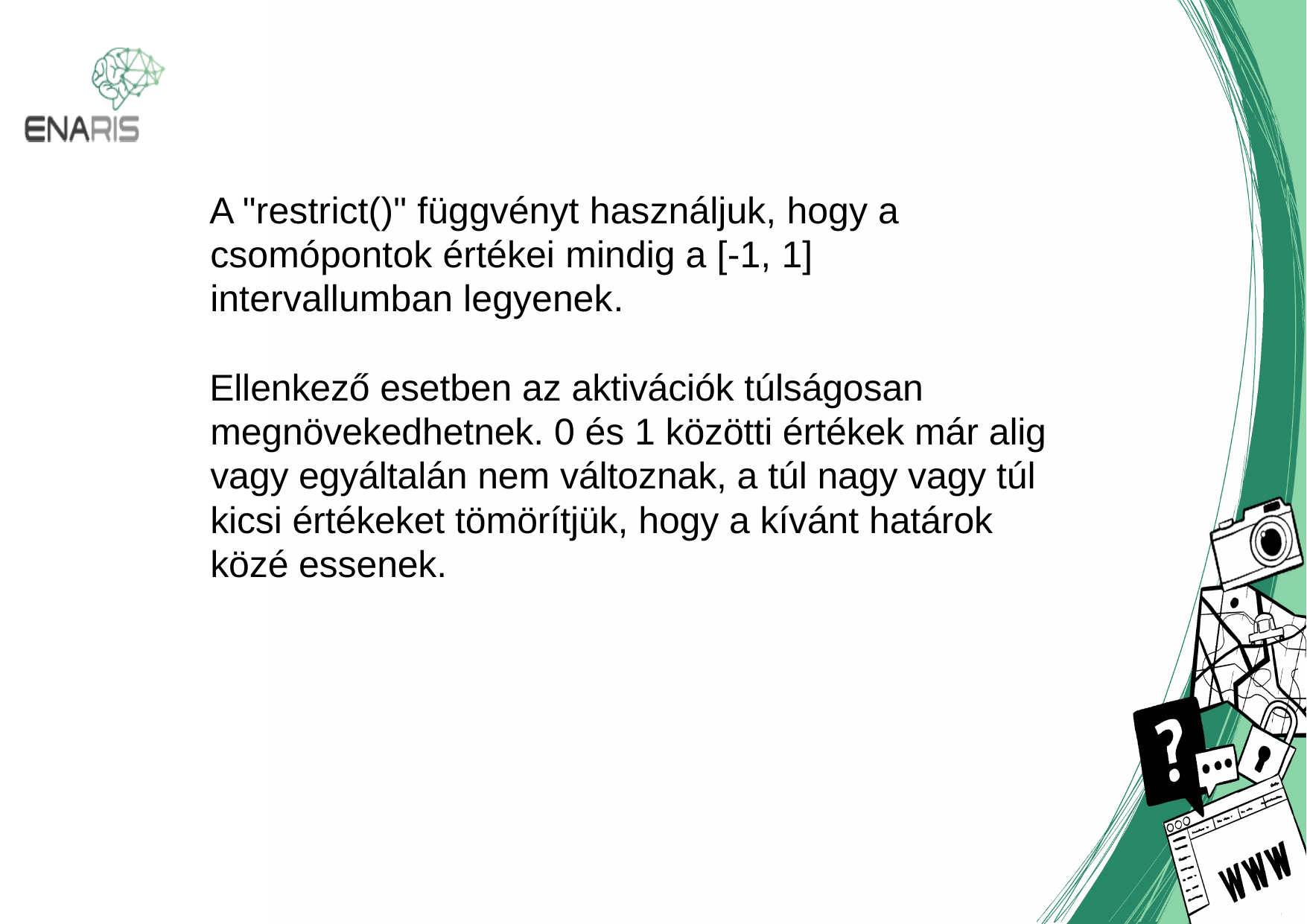

A "restrict()" függvényt használjuk, hogy a csomópontok értékei mindig a [-1, 1] intervallumban legyenek.

Ellenkező esetben az aktivációk túlságosan megnövekedhetnek. 0 és 1 közötti értékek már alig vagy egyáltalán nem változnak, a túl nagy vagy túl kicsi értékeket tömörítjük, hogy a kívánt határok közé essenek.